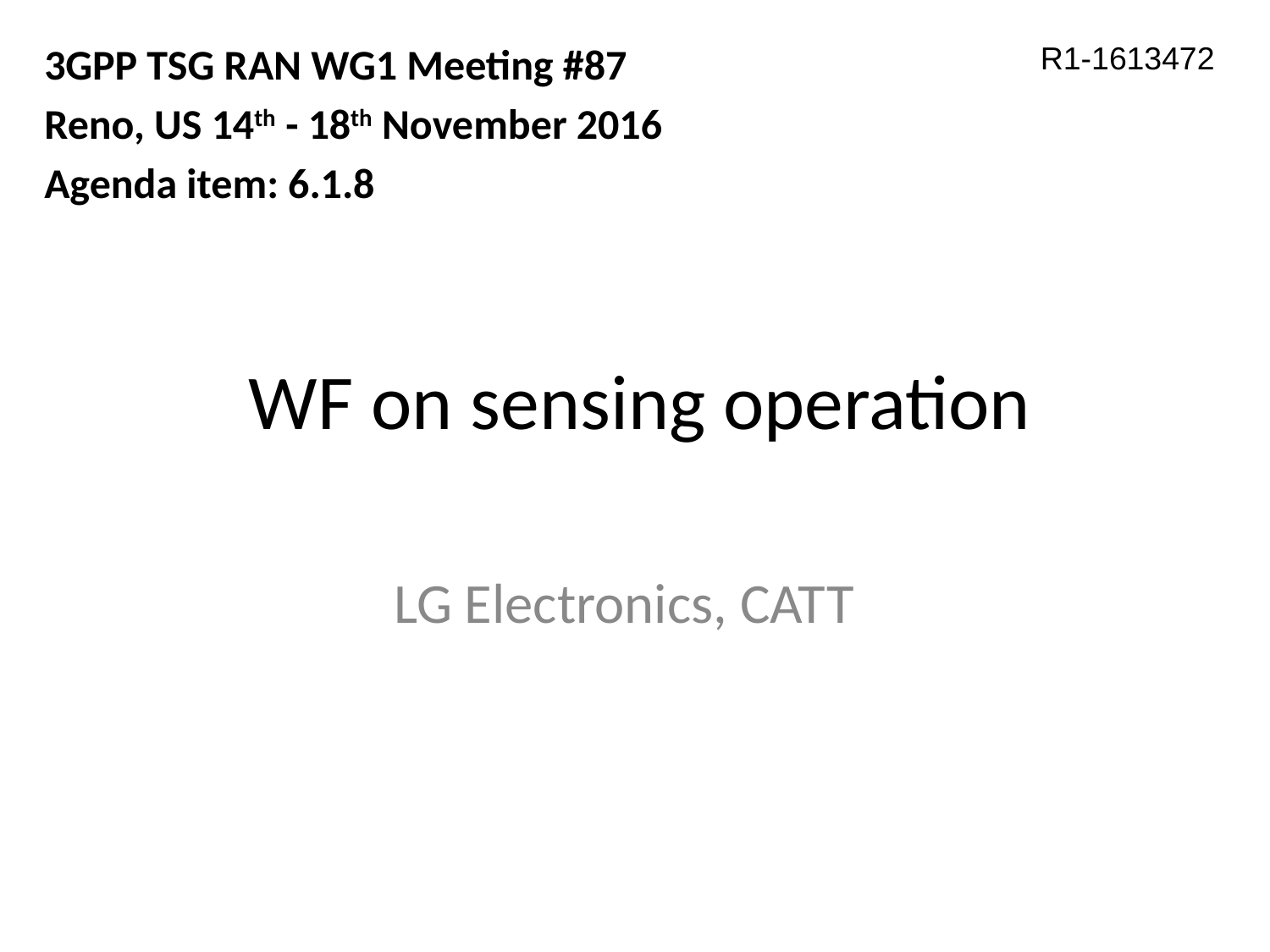

3GPP TSG RAN WG1 Meeting #87
Reno, US 14th - 18th November 2016
Agenda item: 6.1.8
R1-1613472
# WF on sensing operation
LG Electronics, CATT